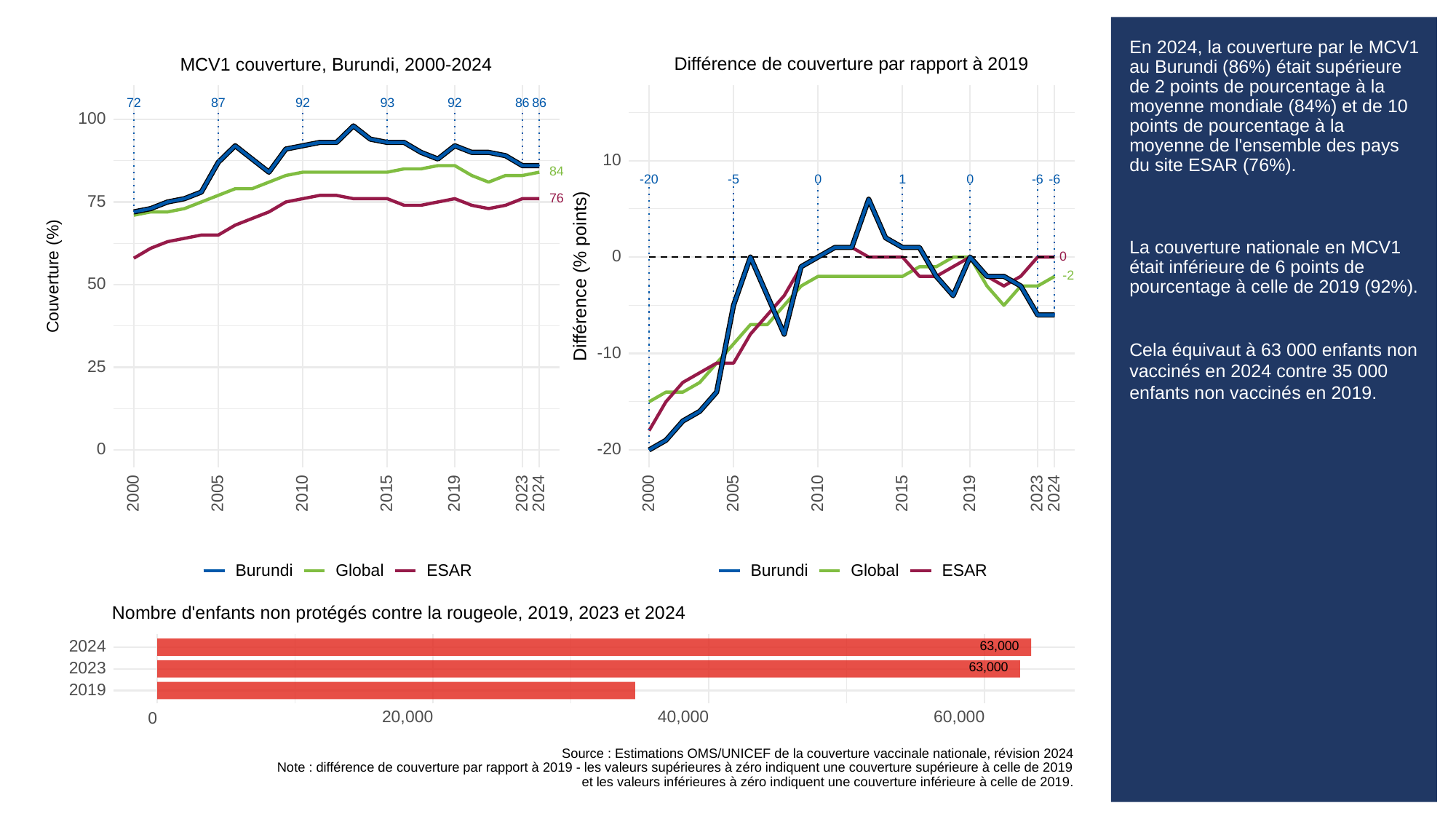

# En 2024, la couverture par le MCV1 au Burundi (86%) était supérieure de 2 points de pourcentage à la moyenne mondiale (84%) et de 10 points de pourcentage à la moyenne de l'ensemble des pays du site ESAR (76%).

La couverture nationale en MCV1 était inférieure de 6 points de pourcentage à celle de 2019 (92%).

Cela équivaut à 63 000 enfants non vaccinés en 2024 contre 35 000 enfants non vaccinés en 2019.

Différence de couverture par rapport à 2019
MCV1 couverture, Burundi, 2000-2024

93
87
92
92
86
86
72

100

10

84
-20
0
0
-6
-6
1
-5

76

75

0
0

Différence (% points)
Couverture (%)
-2
50

-10

25

0
-20

2023
2023
2000
2005
2010
2015
2019
2024
2000
2005
2010
2015
2019
2024
Global
ESAR
Global
ESAR
Burundi
Burundi

Nombre d'enfants non protégés contre la rougeole, 2019, 2023 et 2024

63,000
2024

63,000
2023

2019

20,000
40,000
60,000
0
Source : Estimations OMS/UNICEF de la couverture vaccinale nationale, révision 2024
Note : différence de couverture par rapport à 2019 - les valeurs supérieures à zéro indiquent une couverture supérieure à celle de 2019
et les valeurs inférieures à zéro indiquent une couverture inférieure à celle de 2019.